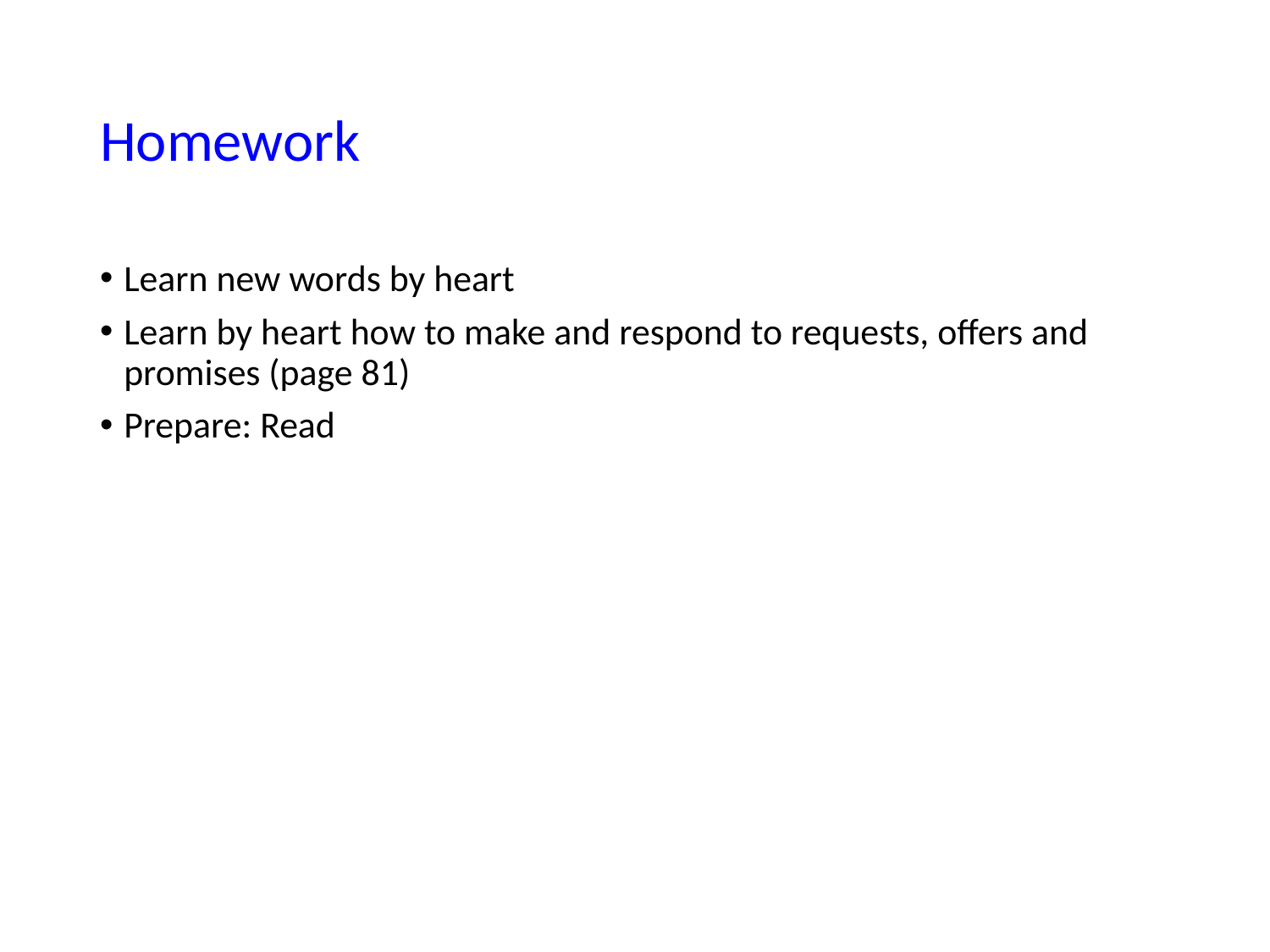

# Homework
Learn new words by heart
Learn by heart how to make and respond to requests, offers and promises (page 81)
Prepare: Read